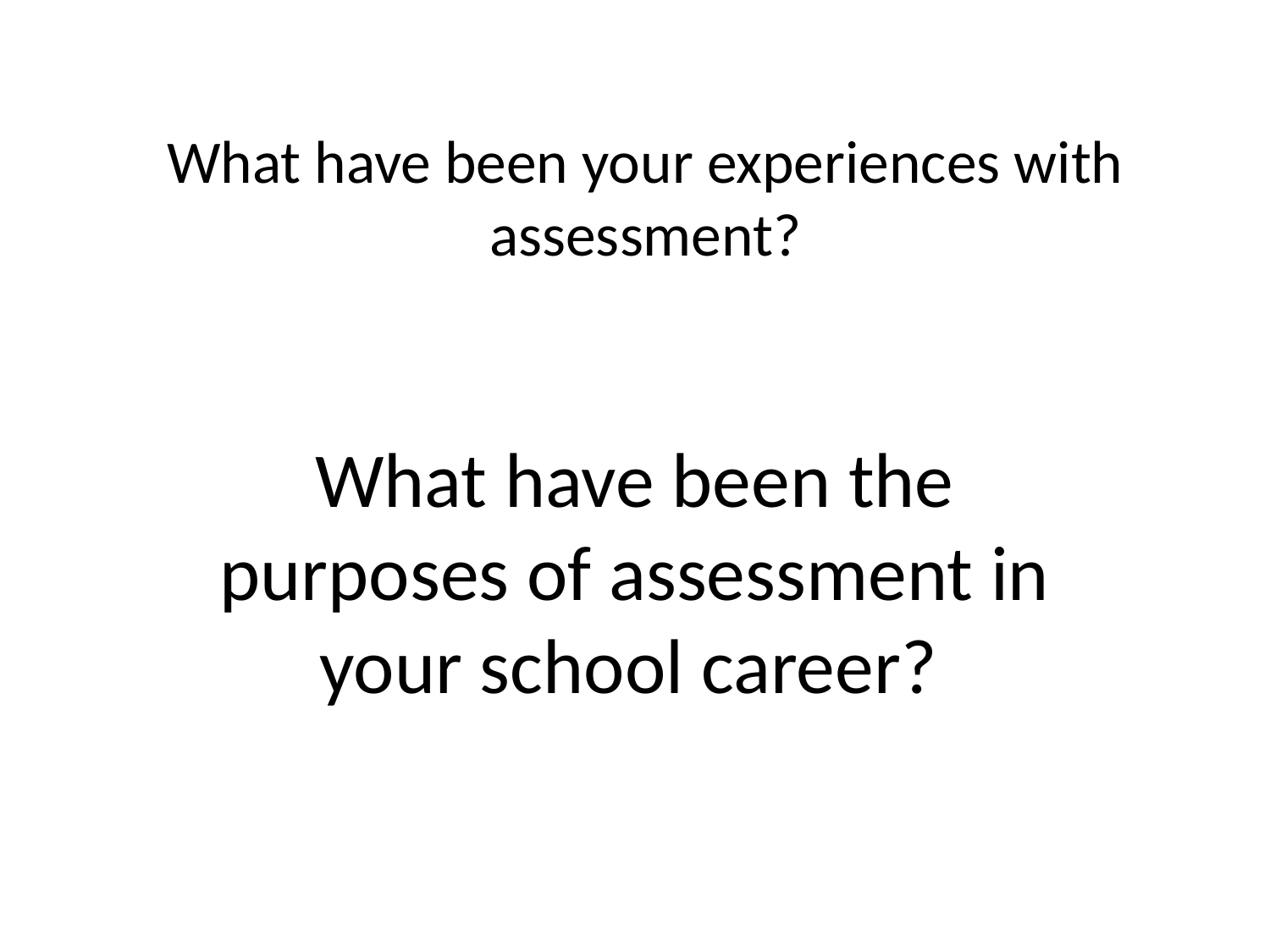

# What have been your experiences with assessment?
What have been the purposes of assessment in your school career?